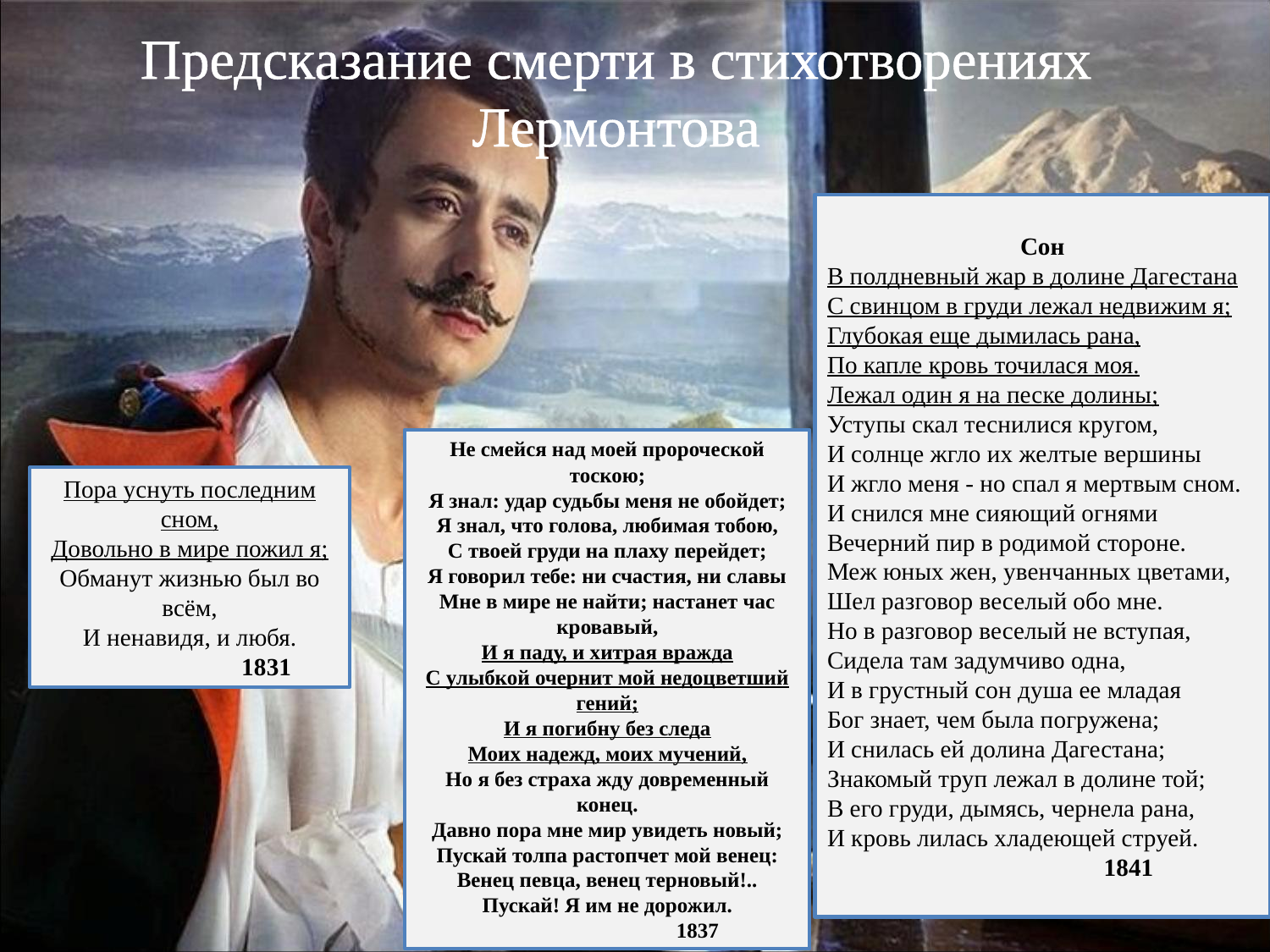

Предсказание смерти в стихотворениях Лермонтова

Сон
В полдневный жар в долине Дагестана
С свинцом в груди лежал недвижим я;
Глубокая еще дымилась рана,
По капле кровь точилася моя.
Лежал один я на песке долины;
Уступы скал теснилися кругом,
И солнце жгло их желтые вершины
И жгло меня - но спал я мертвым сном.
И снился мне сияющий огнями
Вечерний пир в родимой стороне.
Меж юных жен, увенчанных цветами,
Шел разговор веселый обо мне.
Но в разговор веселый не вступая,
Сидела там задумчиво одна,
И в грустный сон душа ее младая
Бог знает, чем была погружена;
И снилась ей долина Дагестана;
Знакомый труп лежал в долине той;
В его груди, дымясь, чернела рана,
И кровь лилась хладеющей струей.
                                             1841

Не смейся над моей пророческой тоскою;
Я знал: удар судьбы меня не обойдет;
Я знал, что голова, любимая тобою,
С твоей груди на плаху перейдет;
Я говорил тебе: ни счастия, ни славы
Мне в мире не найти; настанет час кровавый,
И я паду, и хитрая вражда
С улыбкой очернит мой недоцветший гений;
И я погибну без следа
Моих надежд, моих мучений,
Но я без страха жду довременный конец.
Давно пора мне мир увидеть новый;
Пускай толпа растопчет мой венец:
Венец певца, венец терновый!..
Пускай! Я им не дорожил.
                                  1837
Пора уснуть последним сном,
Довольно в мире пожил я;
Обманут жизнью был во всём,
И ненавидя, и любя.
                         1831